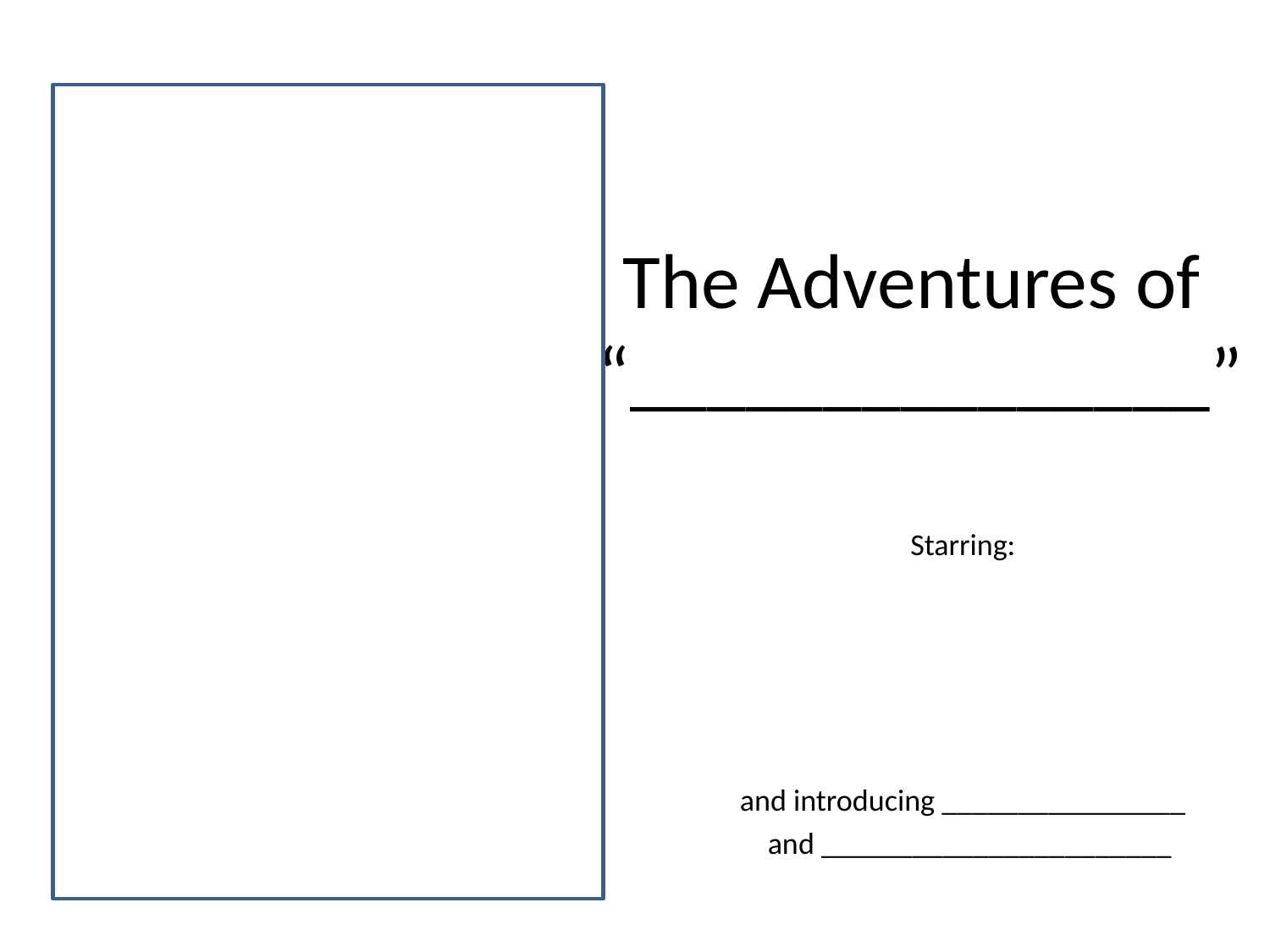

# The Adventures of “_______________”
Starring:

and introducing ________________
  and _______________________